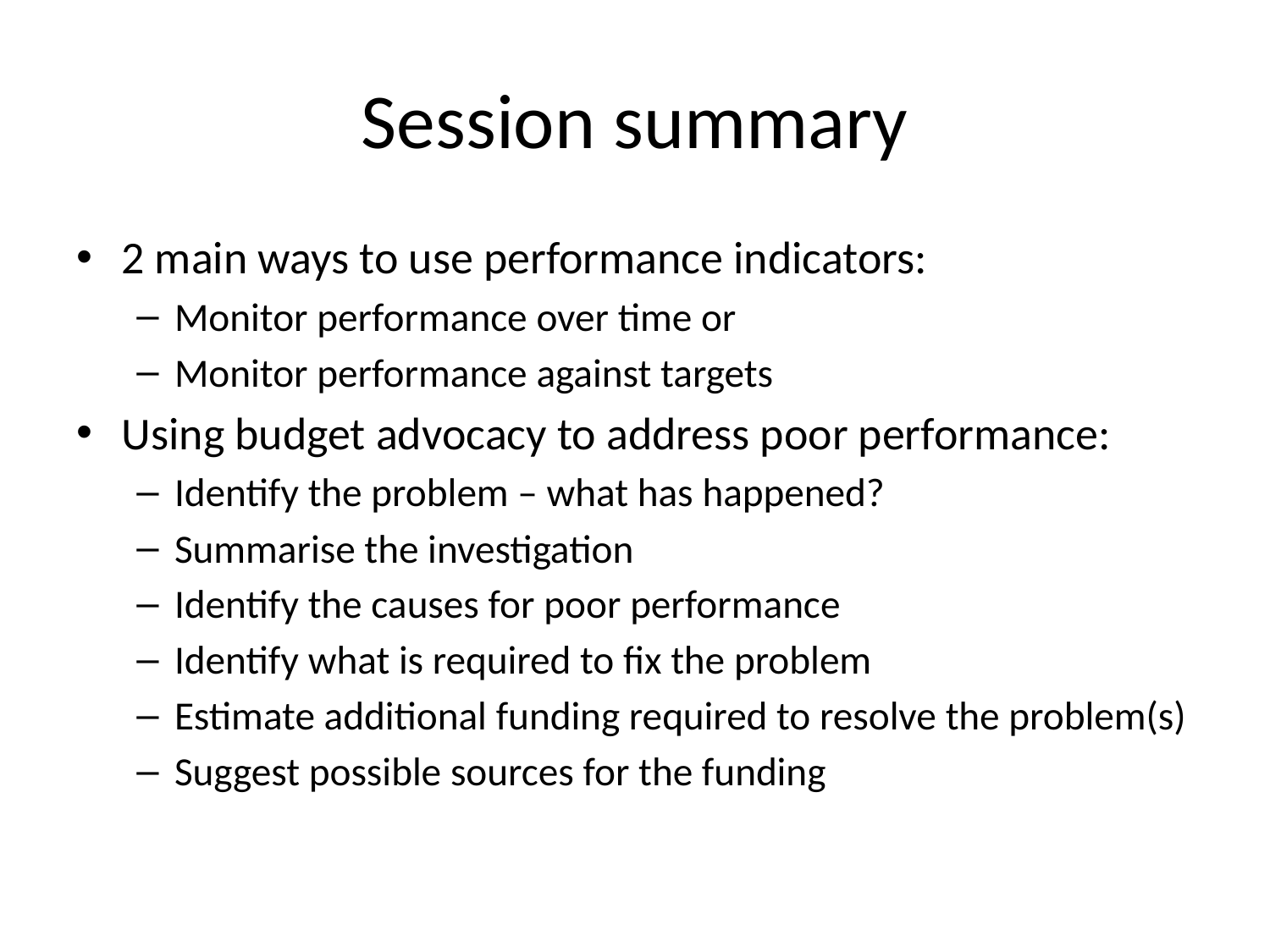

# Session summary
2 main ways to use performance indicators:
Monitor performance over time or
Monitor performance against targets
Using budget advocacy to address poor performance:
Identify the problem – what has happened?
Summarise the investigation
Identify the causes for poor performance
Identify what is required to fix the problem
Estimate additional funding required to resolve the problem(s)
Suggest possible sources for the funding